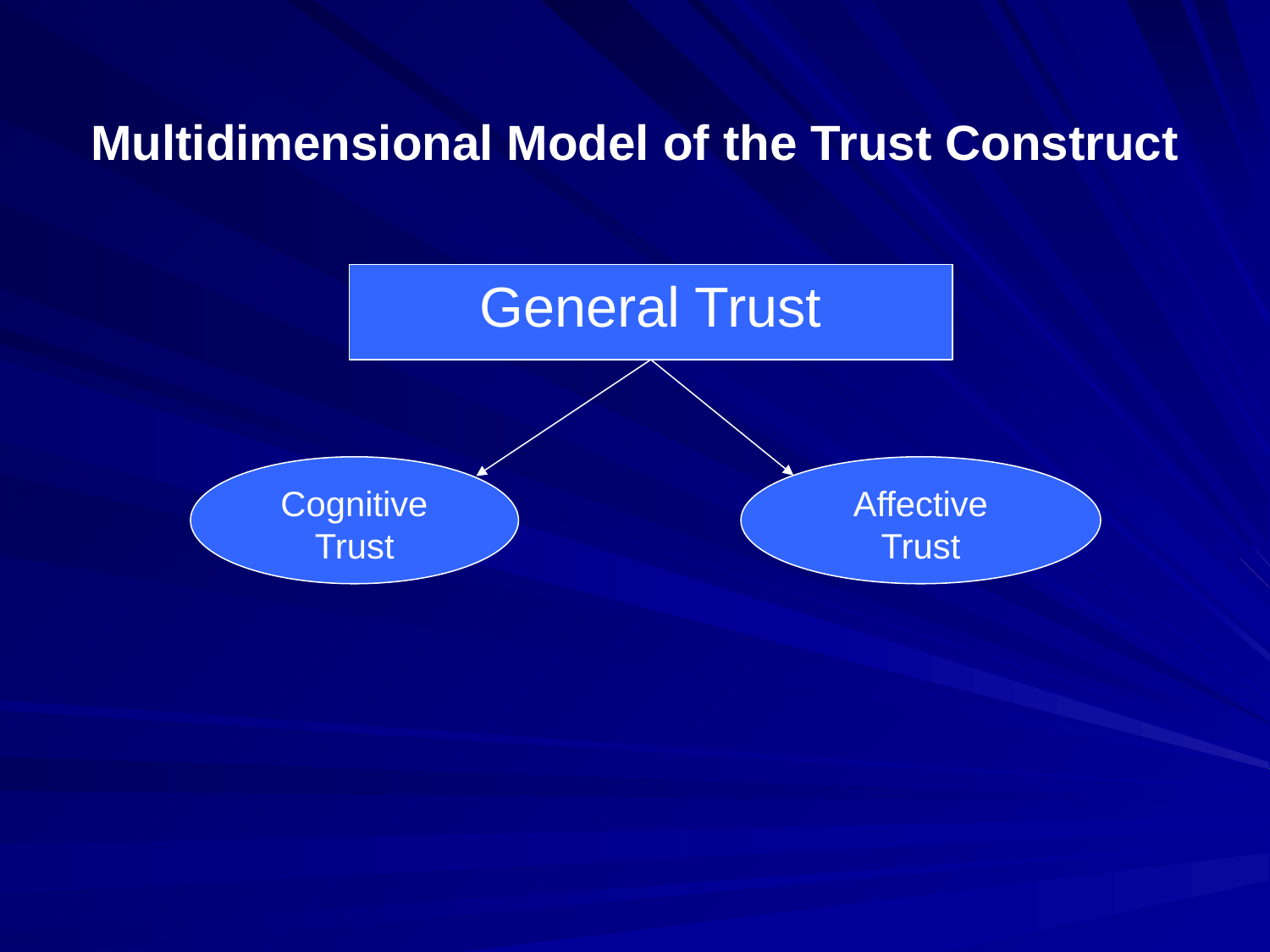

# Multidimensional Model of the Trust Construct

General Trust
Cognitive
Trust
Affective
Trust